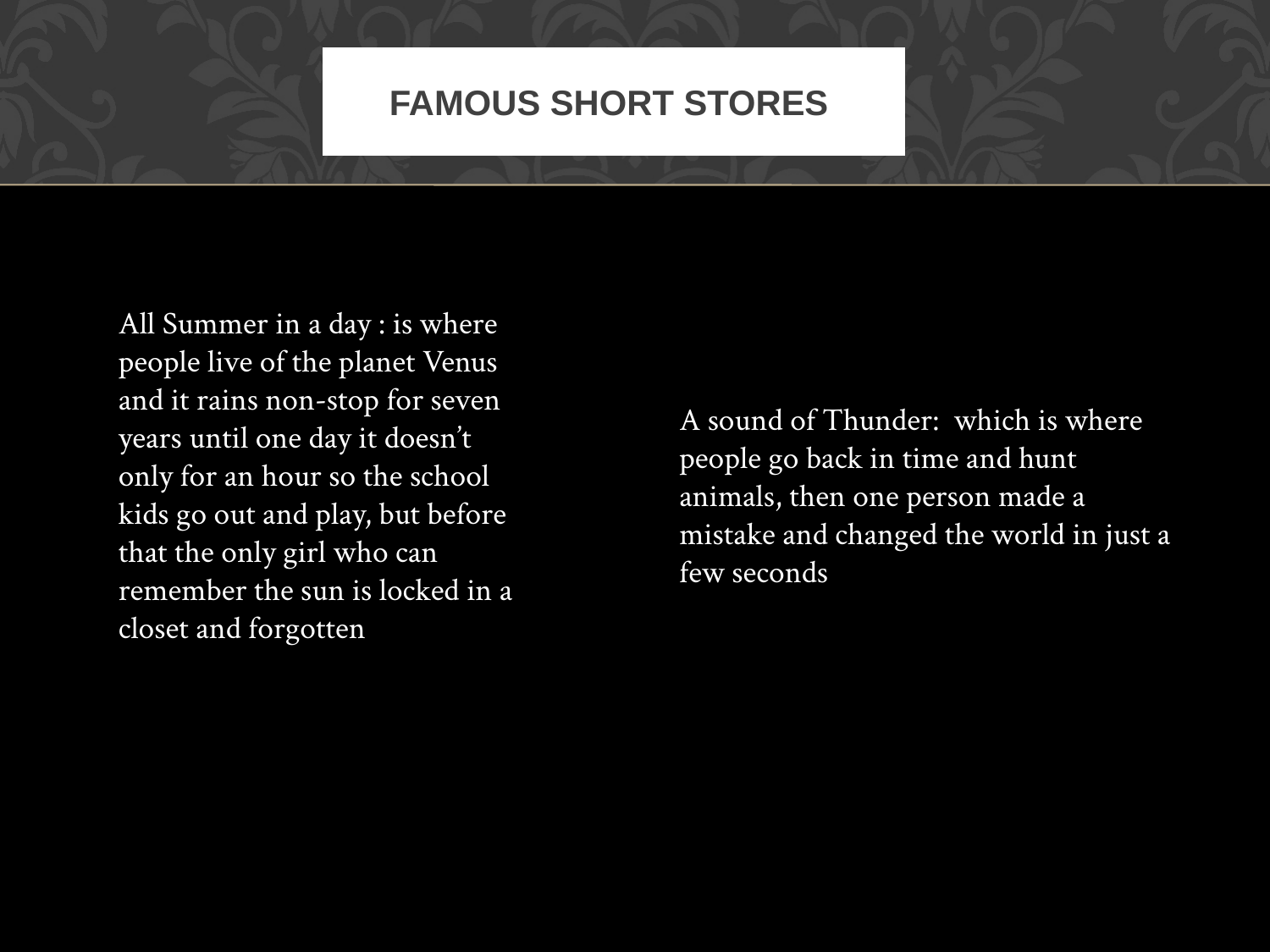

# Famous short stores
All Summer in a day : is where people live of the planet Venus and it rains non-stop for seven years until one day it doesn’t only for an hour so the school kids go out and play, but before that the only girl who can remember the sun is locked in a closet and forgotten
A sound of Thunder:  which is where people go back in time and hunt animals, then one person made a mistake and changed the world in just a few seconds